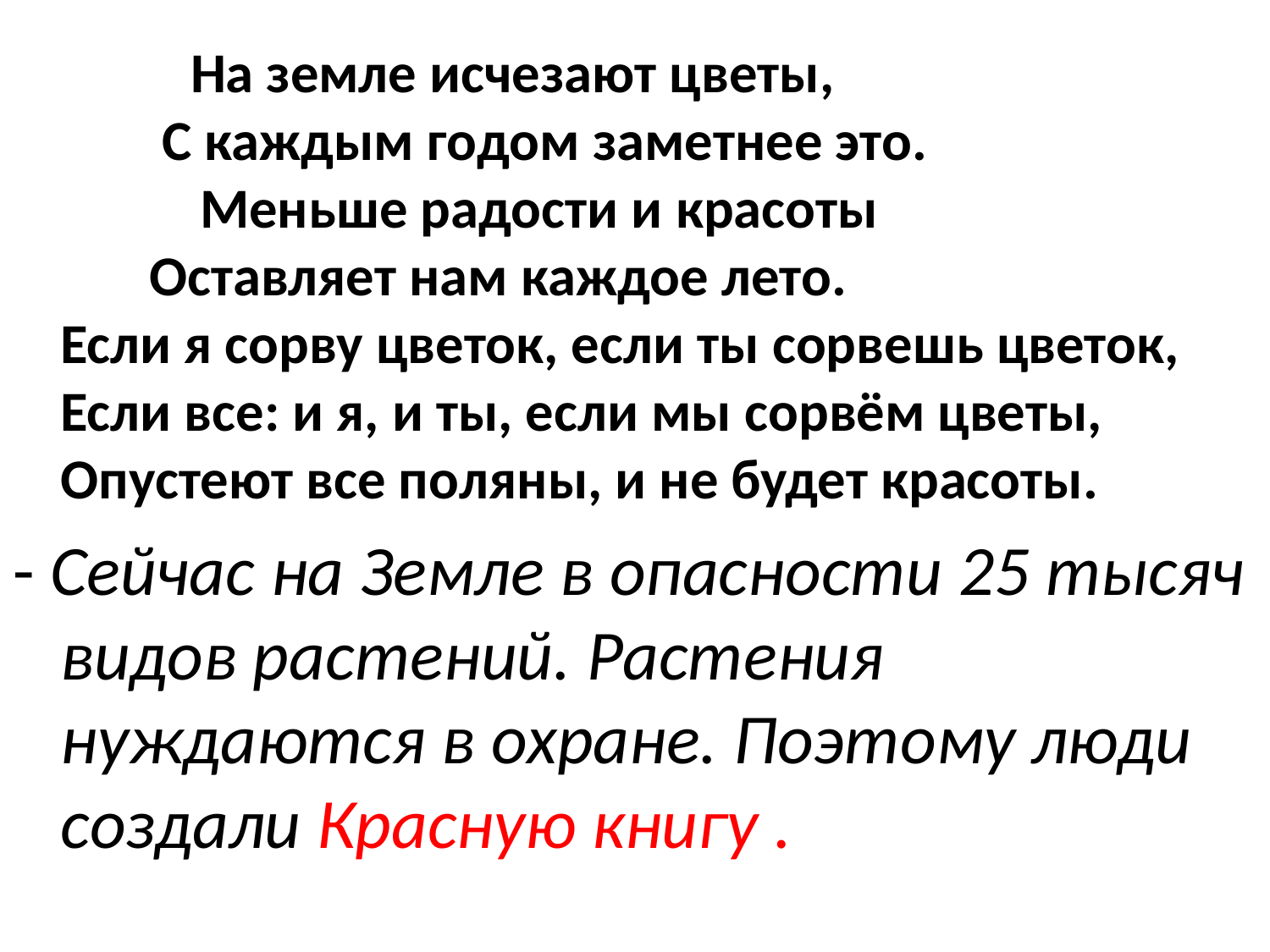

На земле исчезают цветы,
        С каждым годом заметнее это.
           Меньше радости и красоты
       Оставляет нам каждое лето.
Если я сорву цветок, если ты сорвешь цветок,
Если все: и я, и ты, если мы сорвём цветы,
Опустеют все поляны, и не будет красоты.
- Сейчас на Земле в опасности 25 тысяч видов растений. Растения нуждаются в охране. Поэтому люди создали Красную книгу .